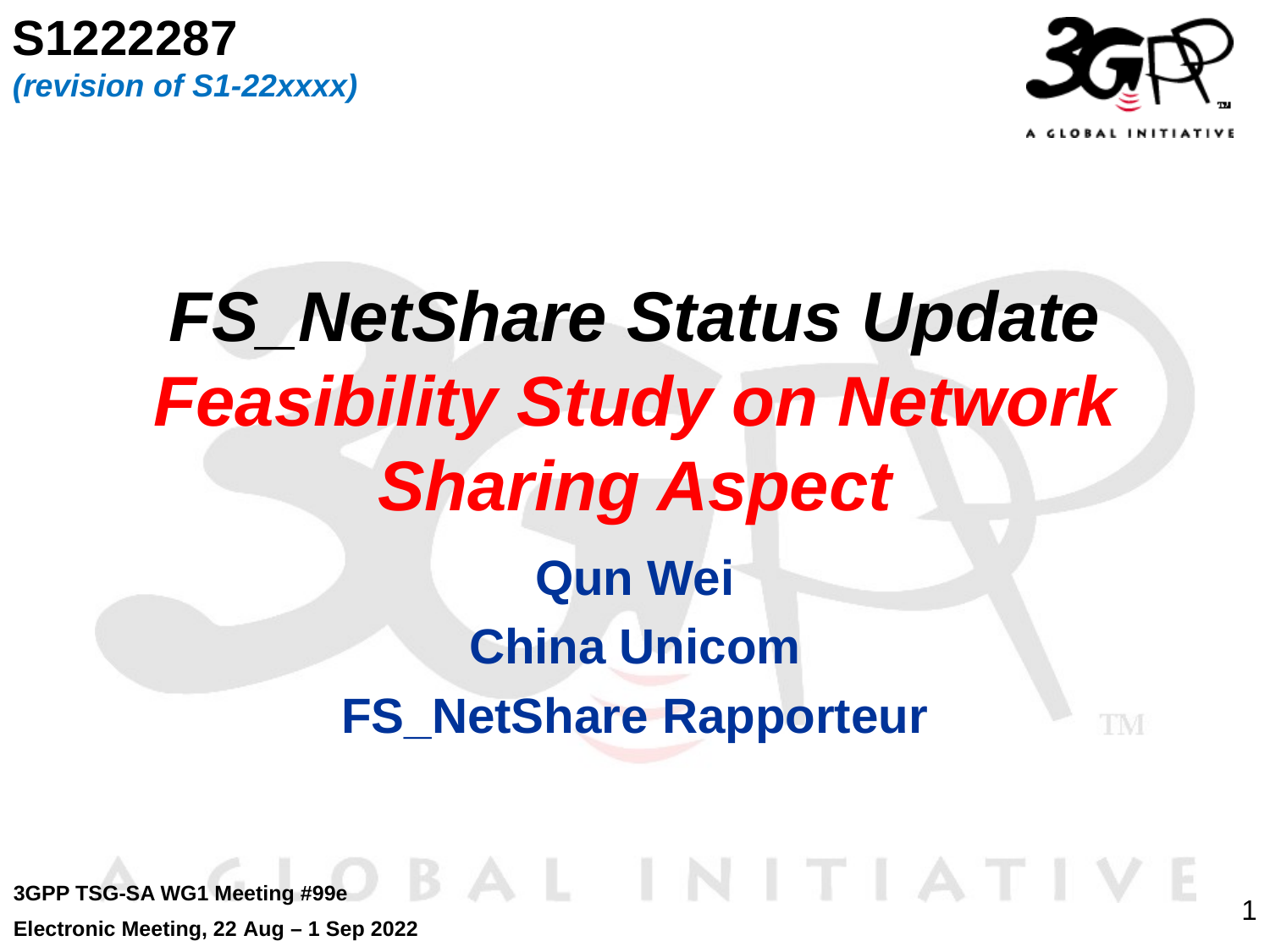

S1222287
(revision of S1-22xxxx)
# FS_NetShare Status Update Feasibility Study on Network Sharing Aspect
Qun Wei
China Unicom
FS_NetShare Rapporteur
3GPP TSG-SA WG1 Meeting #99e
Electronic Meeting, 22 Aug – 1 Sep 2022
1